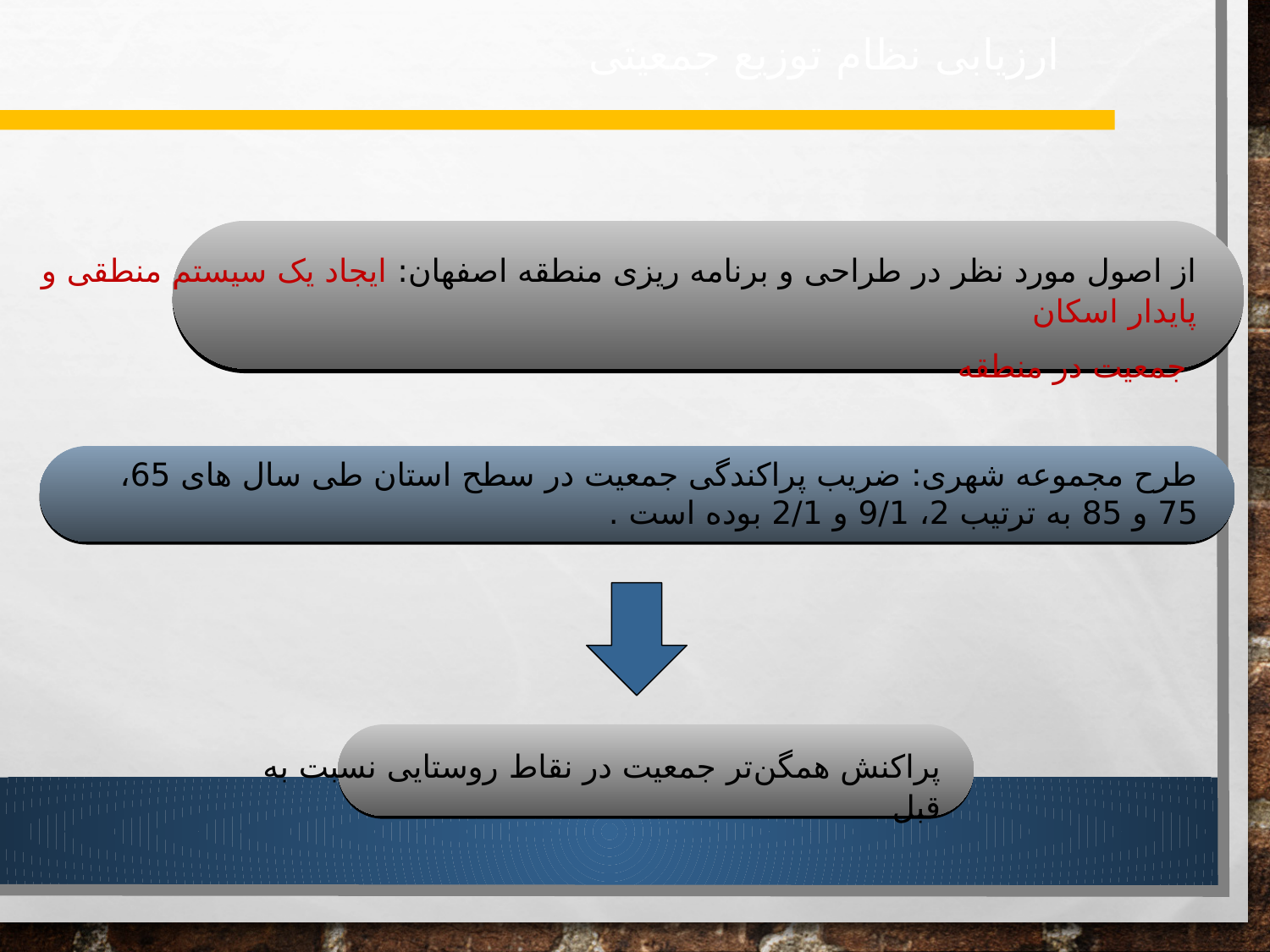

ارزیابی نظام توزیع جمعیتی

از اصول مورد نظر در طراحی و برنامه ریزی منطقه اصفهان: ایجاد یک سیستم منطقی و پایدار اسکان
 جمعیت در منطقه

طرح مجموعه شهری: ضریب پراکندگی جمعیت در سطح استان طی سال های 65، 75 و 85 به ترتیب 2، 9/1 و 2/1 بوده است .

پراکنش همگن‌تر جمعیت در نقاط روستایی نسبت به قبل